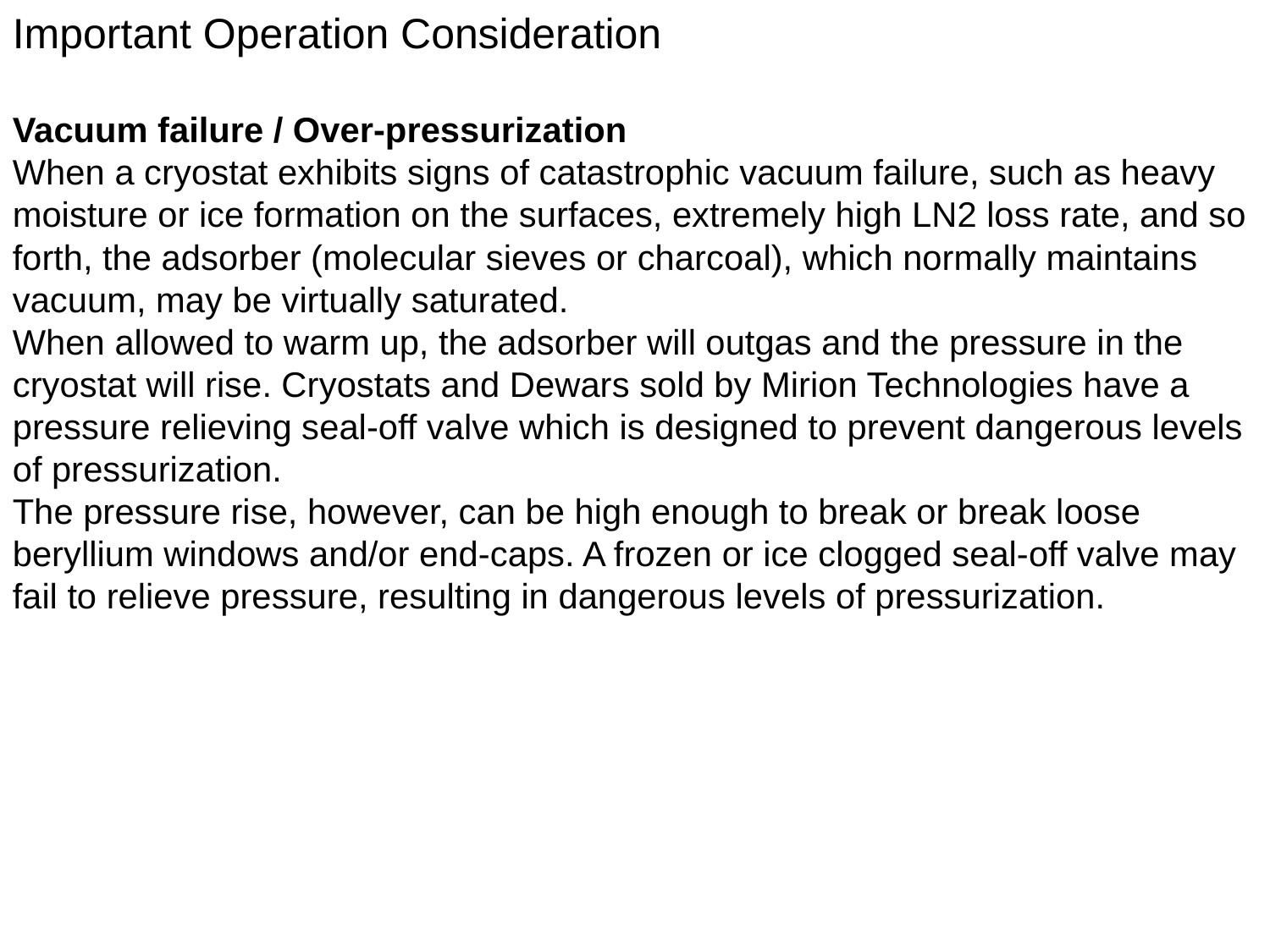

Important Operation Consideration

Vacuum failure / Over-pressurization
When a cryostat exhibits signs of catastrophic vacuum failure, such as heavy moisture or ice formation on the surfaces, extremely high LN2 loss rate, and so forth, the adsorber (molecular sieves or charcoal), which normally maintains vacuum, may be virtually saturated.
When allowed to warm up, the adsorber will outgas and the pressure in the cryostat will rise. Cryostats and Dewars sold by Mirion Technologies have a pressure relieving seal-off valve which is designed to prevent dangerous levels of pressurization.
The pressure rise, however, can be high enough to break or break loose beryllium windows and/or end-caps. A frozen or ice clogged seal-off valve may fail to relieve pressure, resulting in dangerous levels of pressurization.